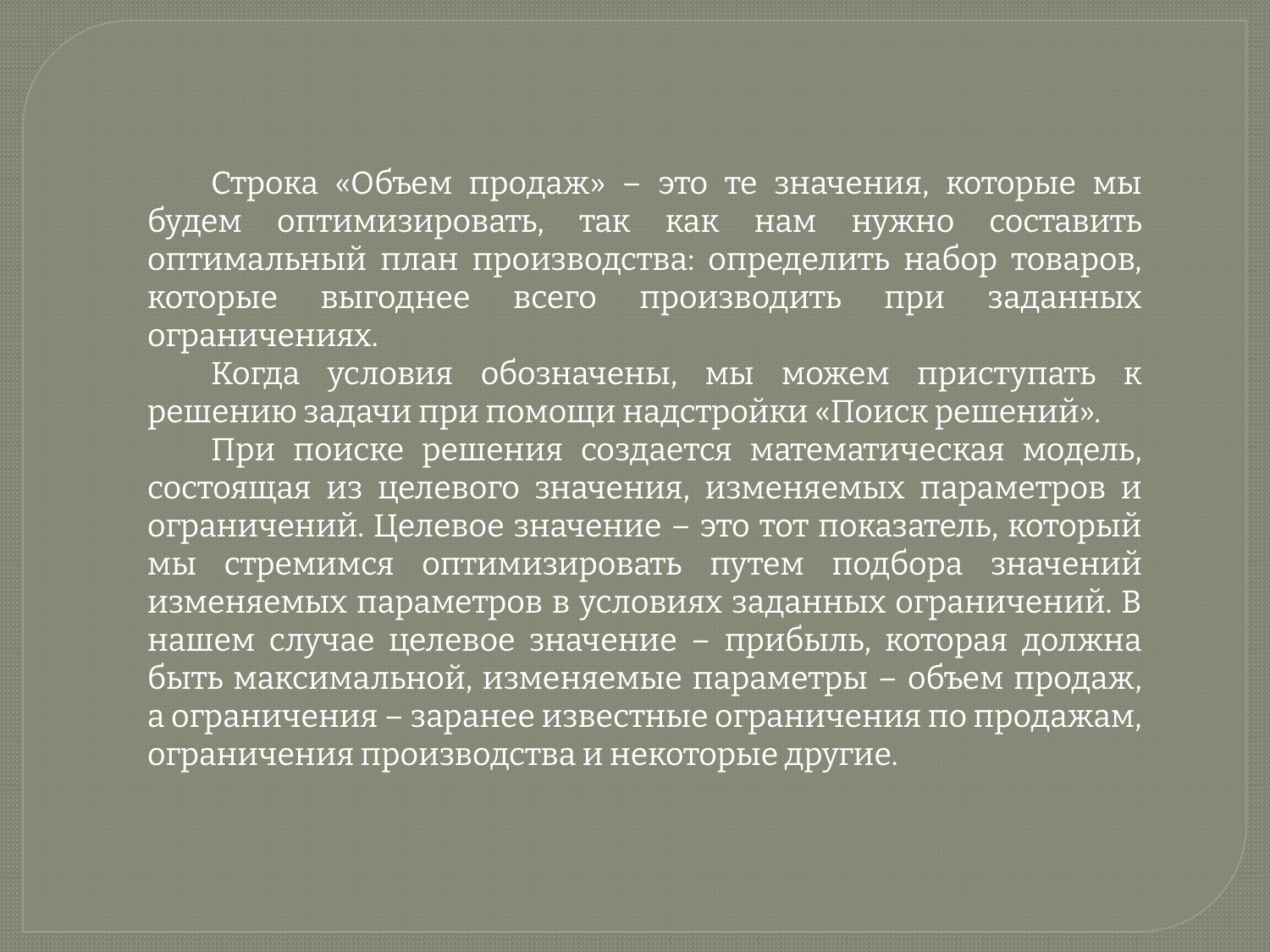

Строка «Объем продаж» – это те значения, которые мы будем оптимизировать, так как нам нужно составить оптимальный план производства: определить набор товаров, которые выгоднее всего производить при заданных ограничениях.
Когда условия обозначены, мы можем приступать к решению задачи при помощи надстройки «Поиск решений».
При поиске решения создается математическая модель, состоящая из целевого значения, изменяемых параметров и ограничений. Целевое значение – это тот показатель, который мы стремимся оптимизировать путем подбора значений изменяемых параметров в условиях заданных ограничений. В нашем случае целевое значение – прибыль, которая должна быть максимальной, изменяемые параметры – объем продаж, а ограничения – заранее известные ограничения по продажам, ограничения производства и некоторые другие.